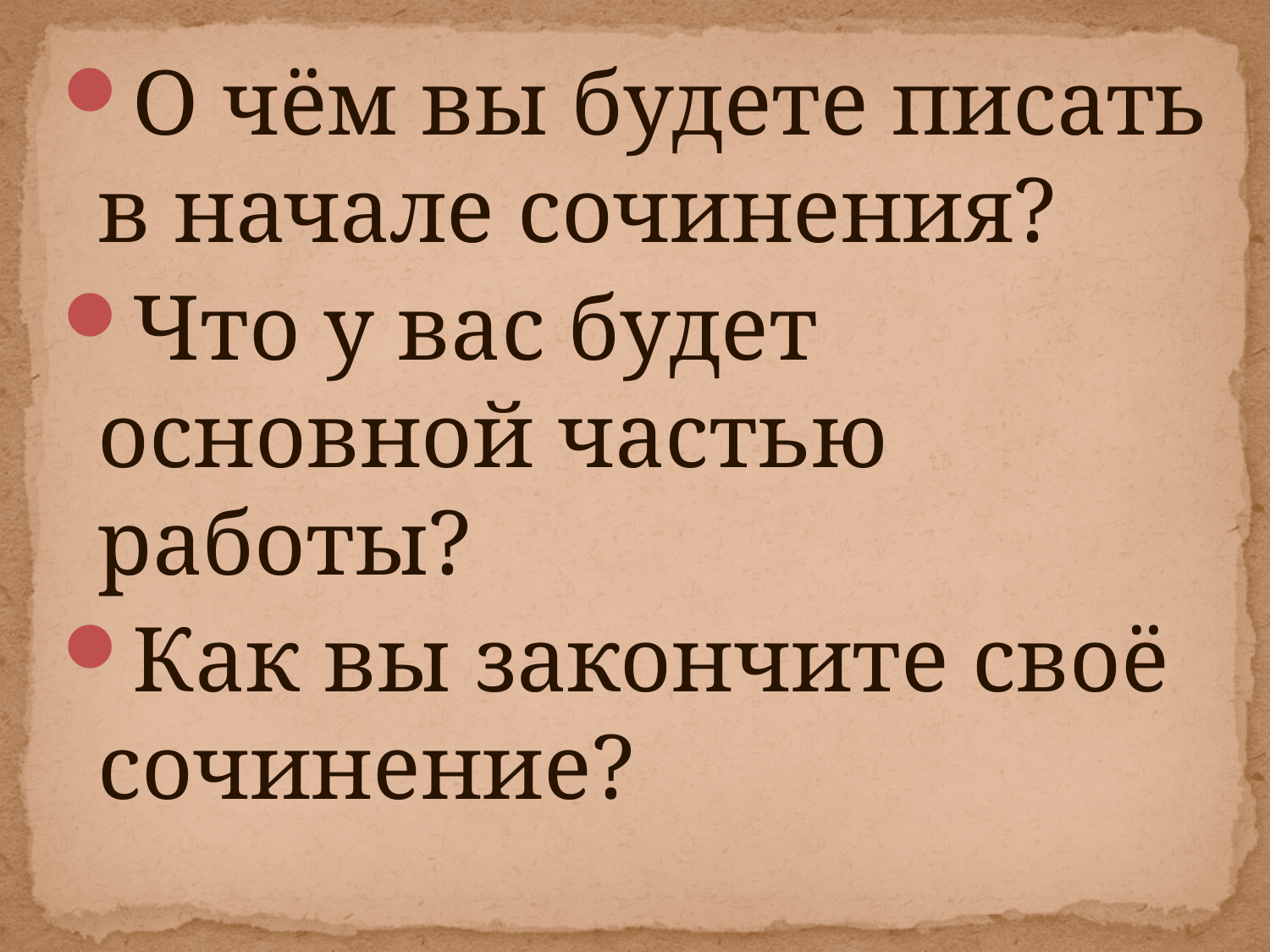

О чём вы будете писать в начале сочинения?
Что у вас будет основной частью работы?
Как вы закончите своё сочинение?